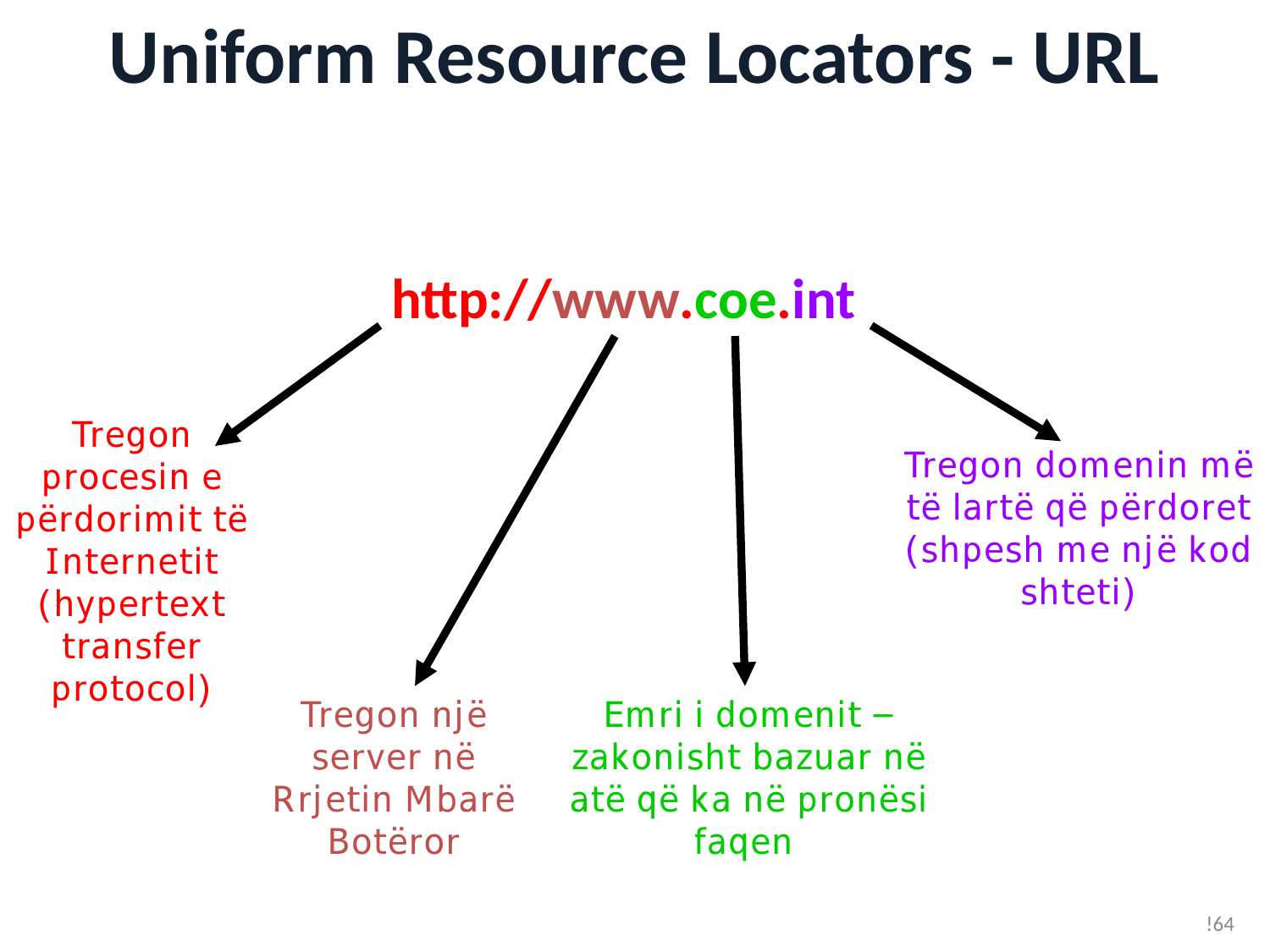

# Uniform Resource Locators - URL
http://www.coe.int

Tregon procesin e përdorimit të Internetit (hypertext transfer protocol)
Tregon domenin më të lartë që përdoret (shpesh me një kod shteti)
Tregon një server në Rrjetin Mbarë Botëror
Emri i domenit – zakonisht bazuar në atë që ka në pronësi faqen
!64